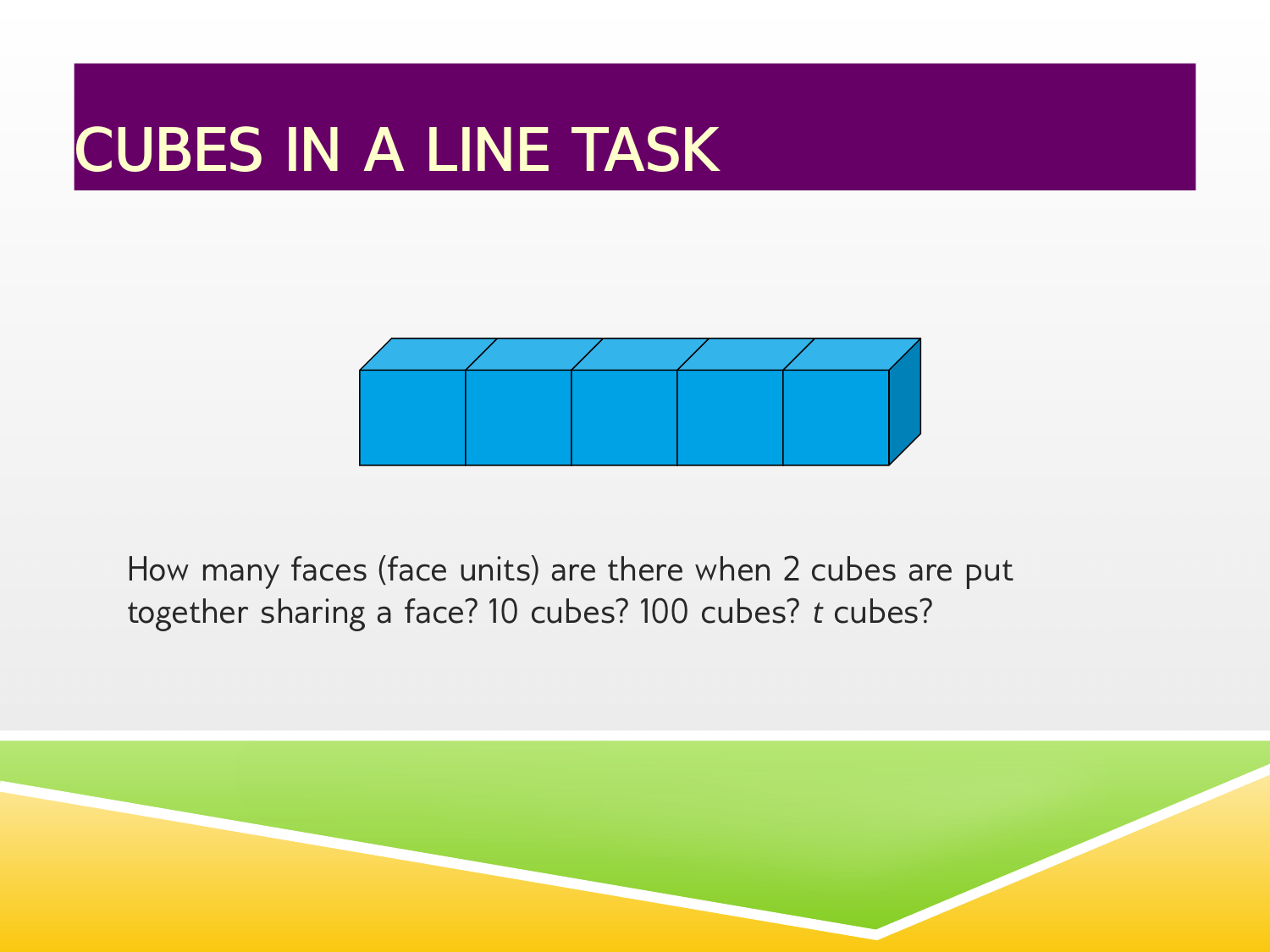

# Cubes in a Line Task

How many faces (face units) are there when 2 cubes are put together sharing a face? 10 cubes? 100 cubes? t cubes?